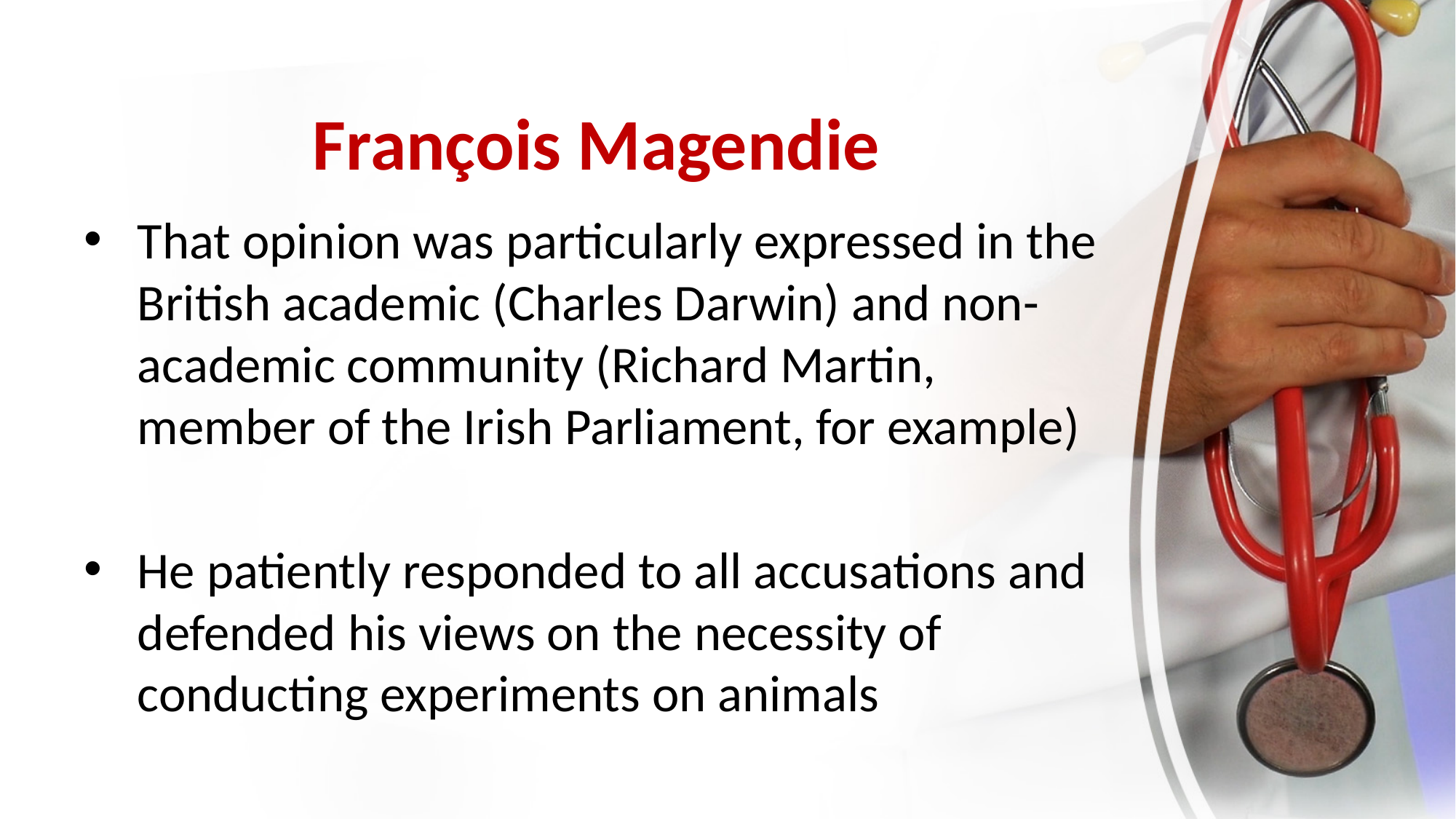

# François Magendie
That opinion was particularly expressed in the British academic (Charles Darwin) and non-academic community (Richard Martin, member of the Irish Parliament, for example)

He patiently responded to all accusations and defended his views on the necessity of conducting experiments on animals